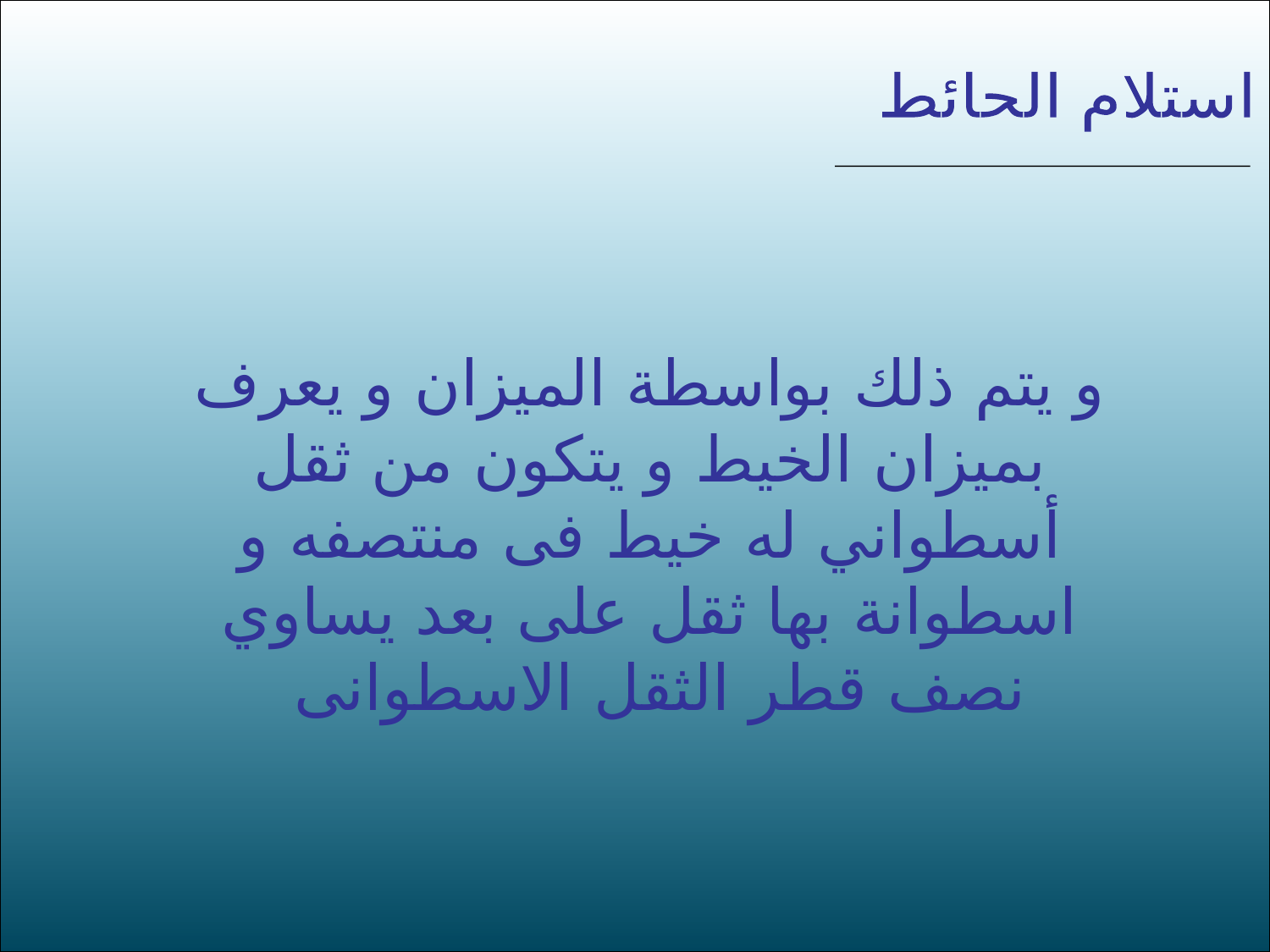

استلام الحائط

و يتم ذلك بواسطة الميزان و يعرف بميزان الخيط و يتكون من ثقل أسطواني له خيط فى منتصفه و اسطوانة بها ثقل على بعد يساوي نصف قطر الثقل الاسطوانى